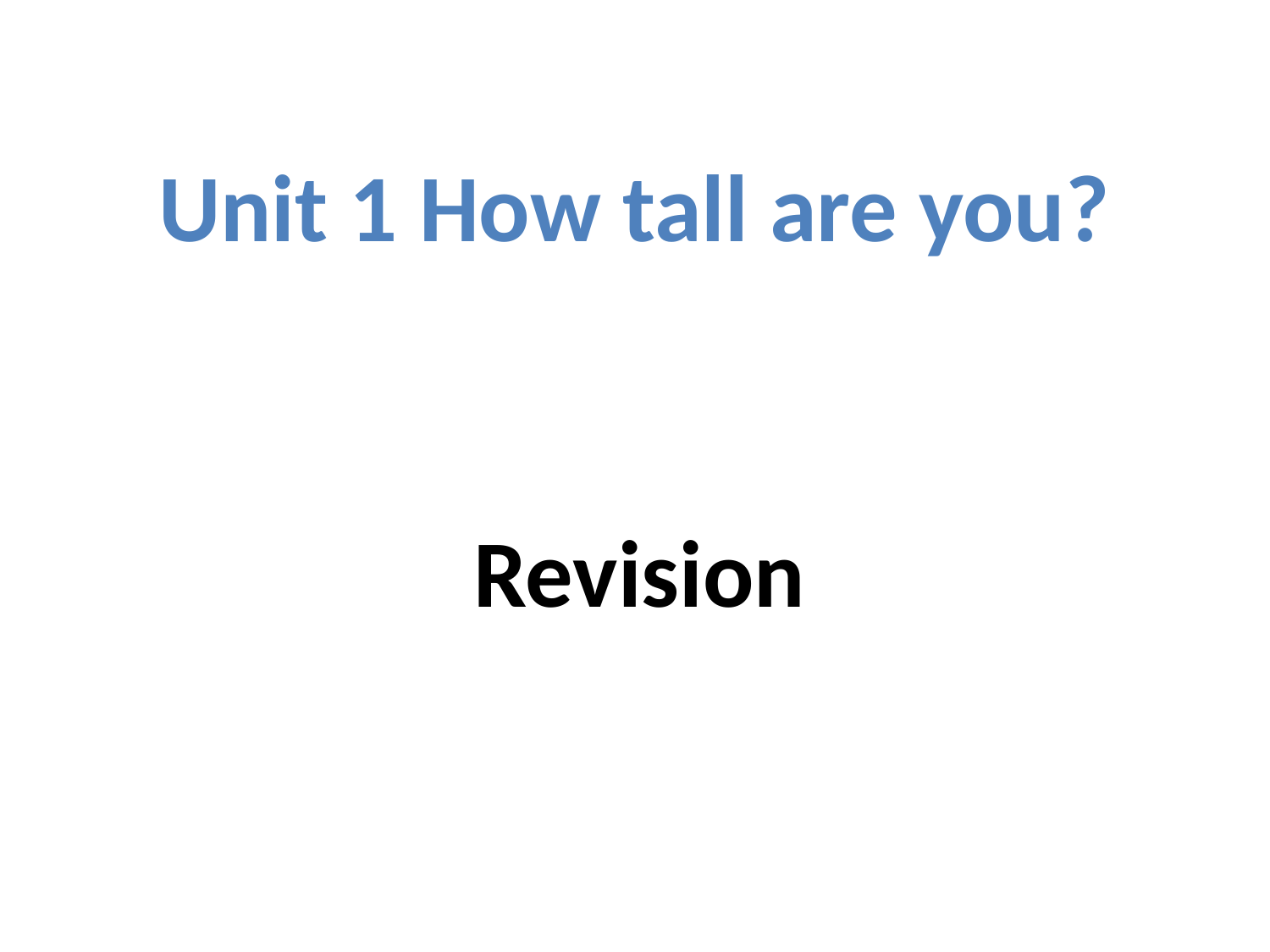

# Unit 1 How tall are you?
Revision